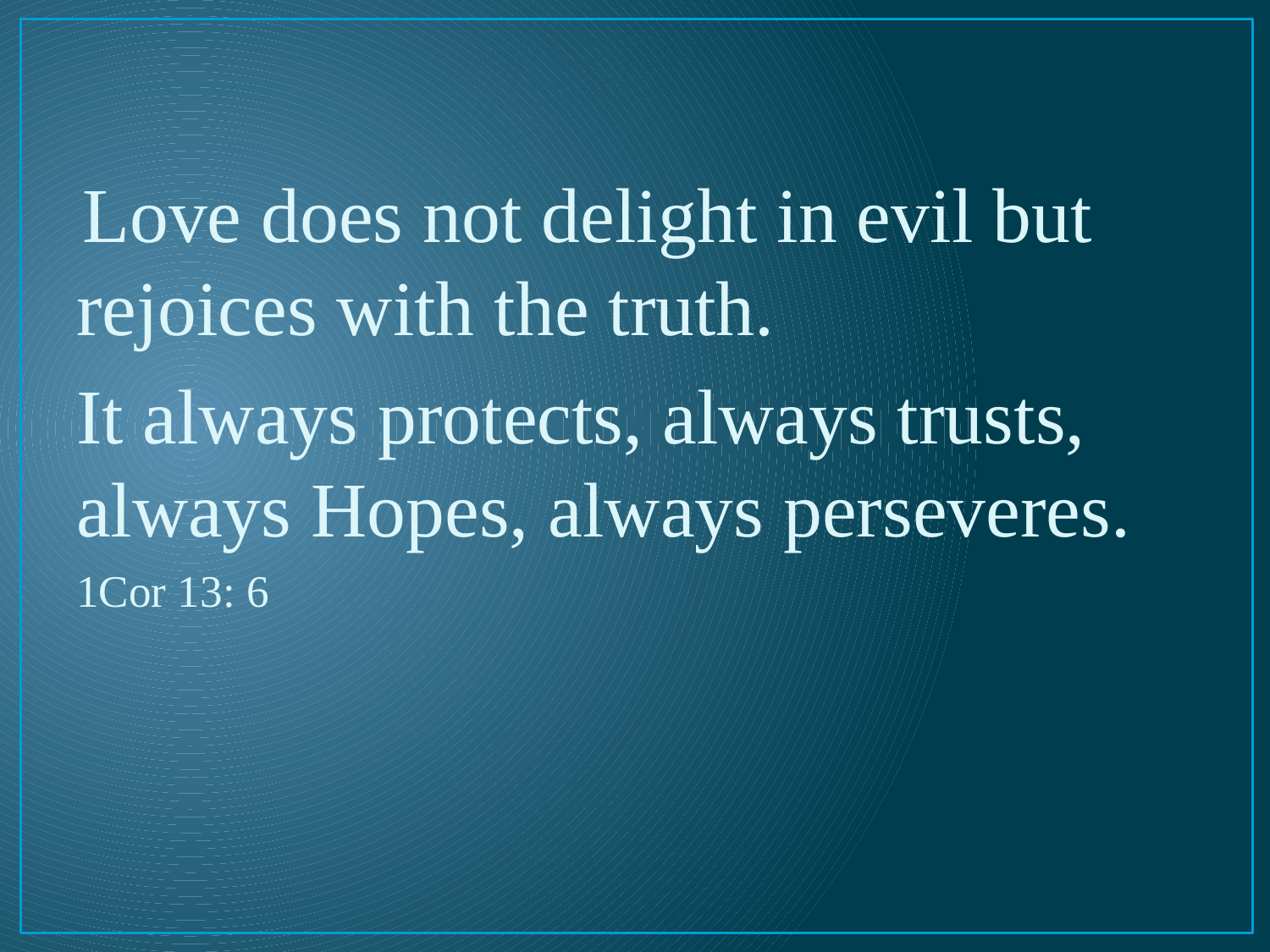

#
 Love does not delight in evil but rejoices with the truth.
It always protects, always trusts, always Hopes, always perseveres. 1Cor 13: 6